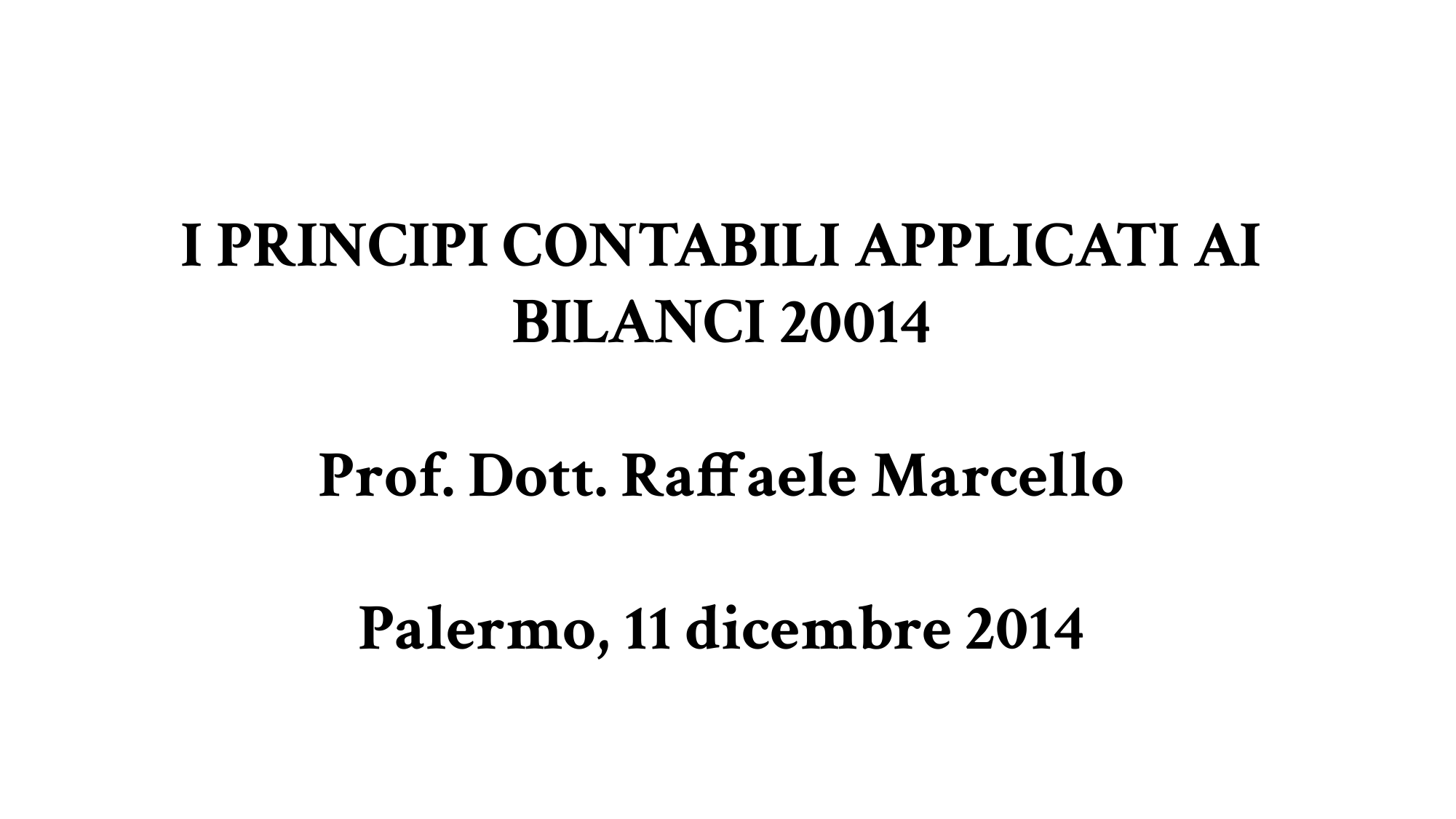

I PRINCIPI CONTABILI APPLICATI AI BILANCI 20014
Prof. Dott. Raffaele Marcello
Palermo, 11 dicembre 2014